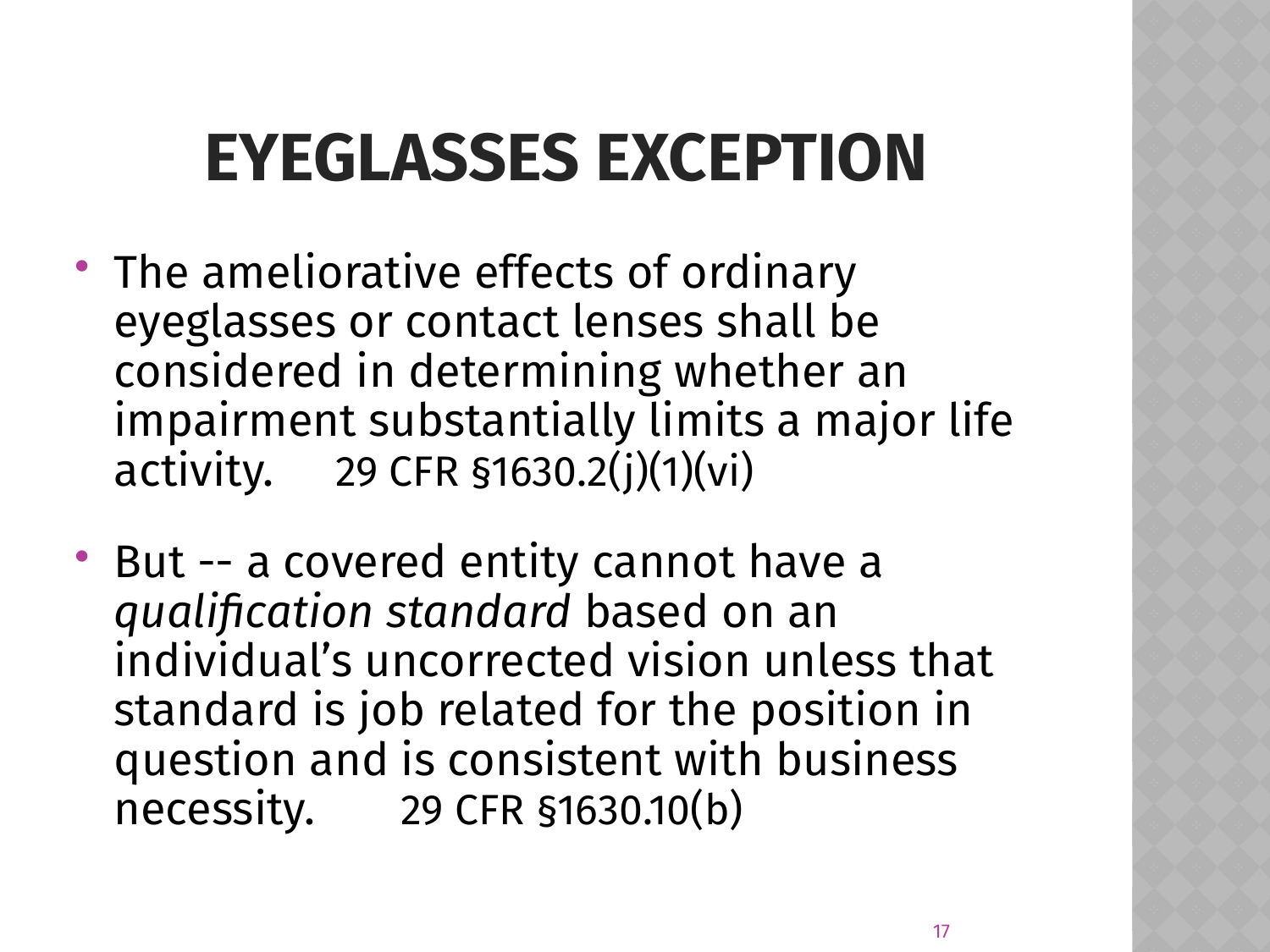

# Eyeglasses exception
The ameliorative effects of ordinary eyeglasses or contact lenses shall be considered in determining whether an impairment substantially limits a major life activity.     29 CFR §1630.2(j)(1)(vi)
But -- a covered entity cannot have a qualification standard based on an individual’s uncorrected vision unless that standard is job related for the position in question and is consistent with business necessity.       29 CFR §1630.10(b)
17